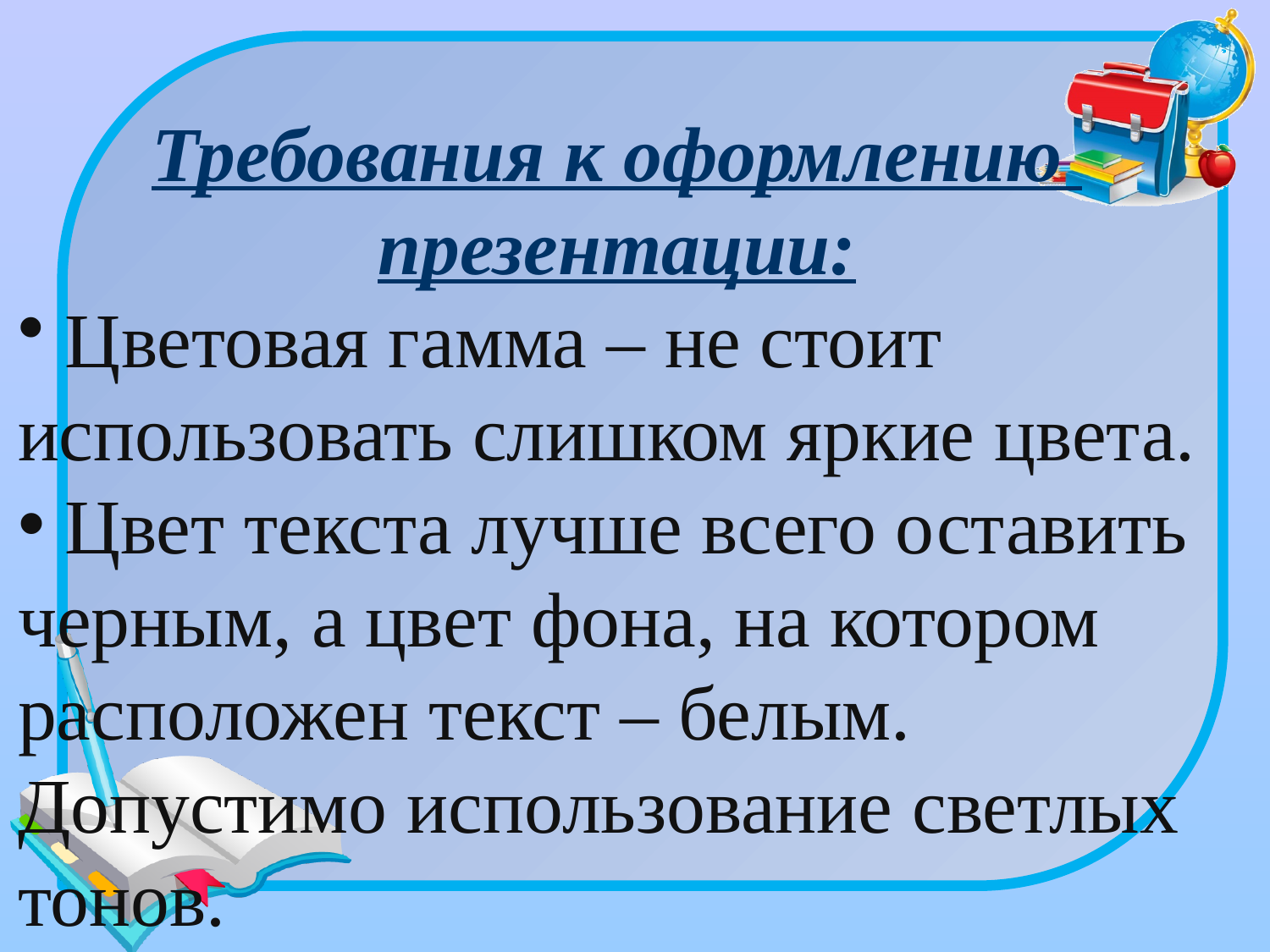

Требования к оформлению
презентации:
 Цветовая гамма – не стоит
использовать слишком яркие цвета.
 Цвет текста лучше всего оставить
черным, а цвет фона, на котором
расположен текст – белым.
Допустимо использование светлых
тонов.